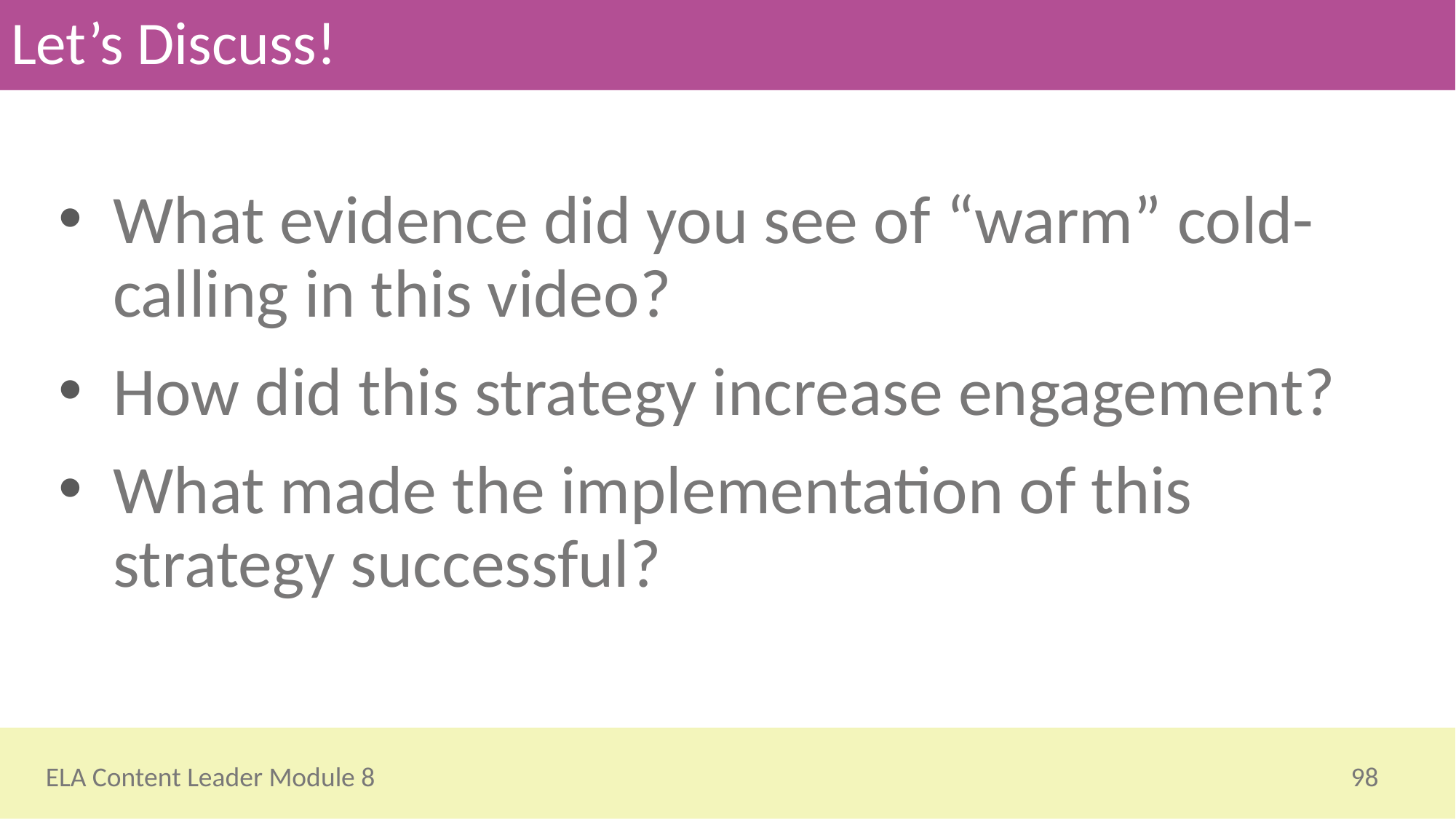

# Let’s Discuss!

What evidence did you see of “warm” cold-calling in this video?

How did this strategy increase engagement?

What made the implementation of this strategy successful?

98